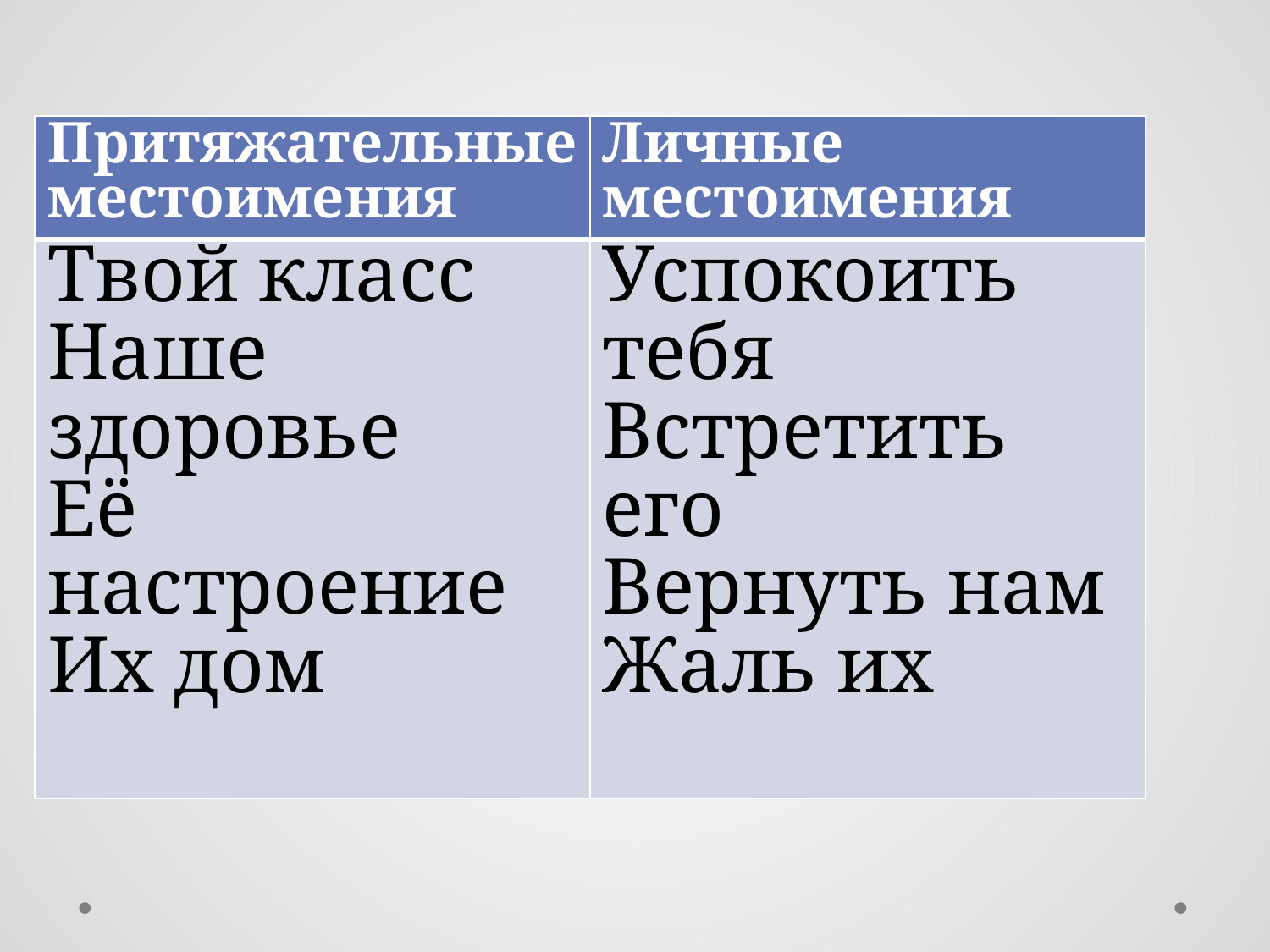

| Притяжательные местоимения | Личные местоимения |
| --- | --- |
| Твой класс Наше здоровье Её настроение Их дом | Успокоить тебя Встретить его Вернуть нам Жаль их |